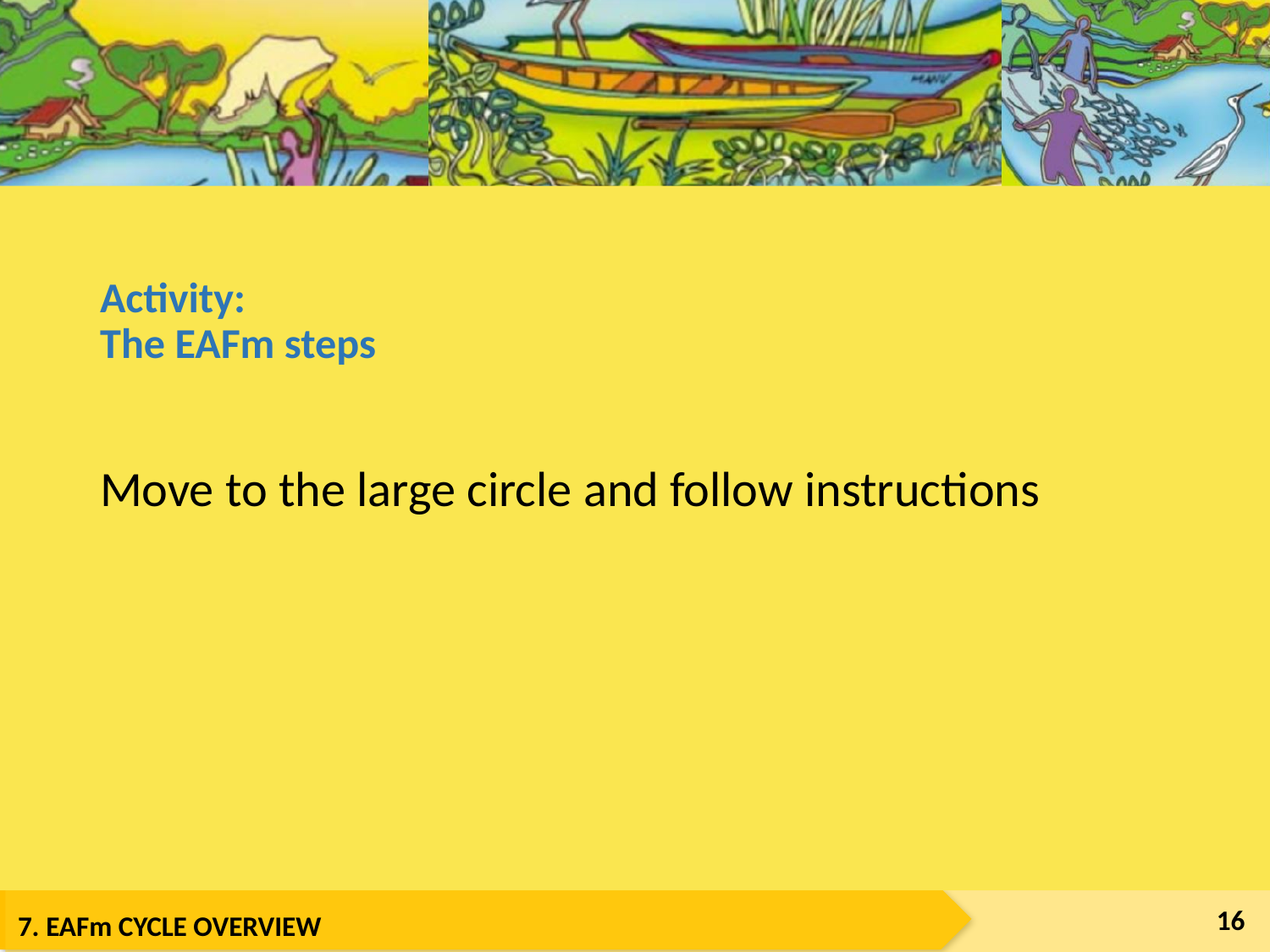

# Activity: The EAFm steps
Move to the large circle and follow instructions

16